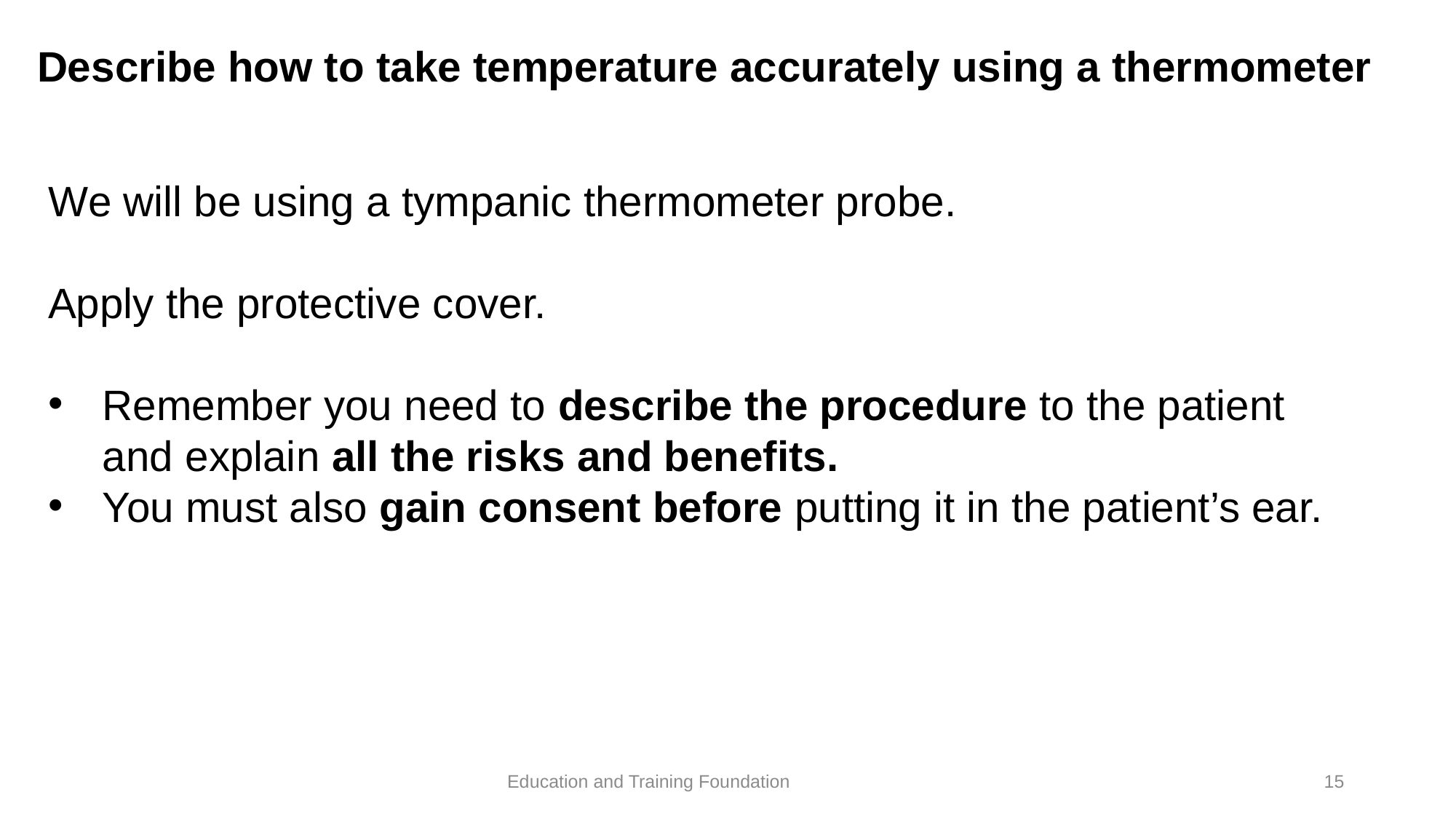

# Describe how to take temperature accurately using a thermometer
We will be using a tympanic thermometer probe.

Apply the protective cover.

Remember you need to describe the procedure to the patient and explain all the risks and benefits.
You must also gain consent before putting it in the patient’s ear.
15
Education and Training Foundation